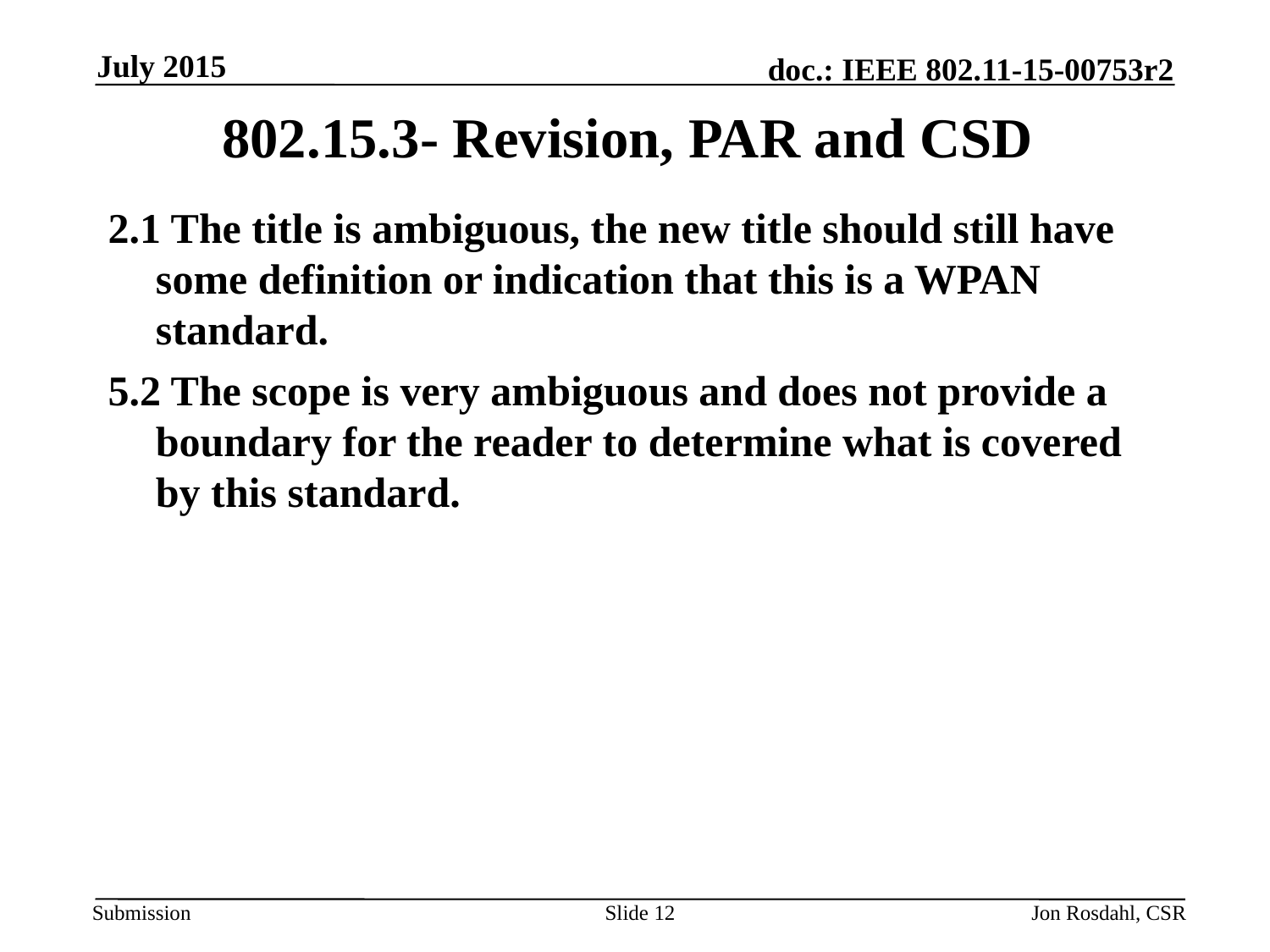

July 2015
# 802.15.3- Revision, PAR and CSD

2.1 The title is ambiguous, the new title should still have some definition or indication that this is a WPAN standard.
5.2 The scope is very ambiguous and does not provide a boundary for the reader to determine what is covered by this standard.

Slide 12
Jon Rosdahl, CSR